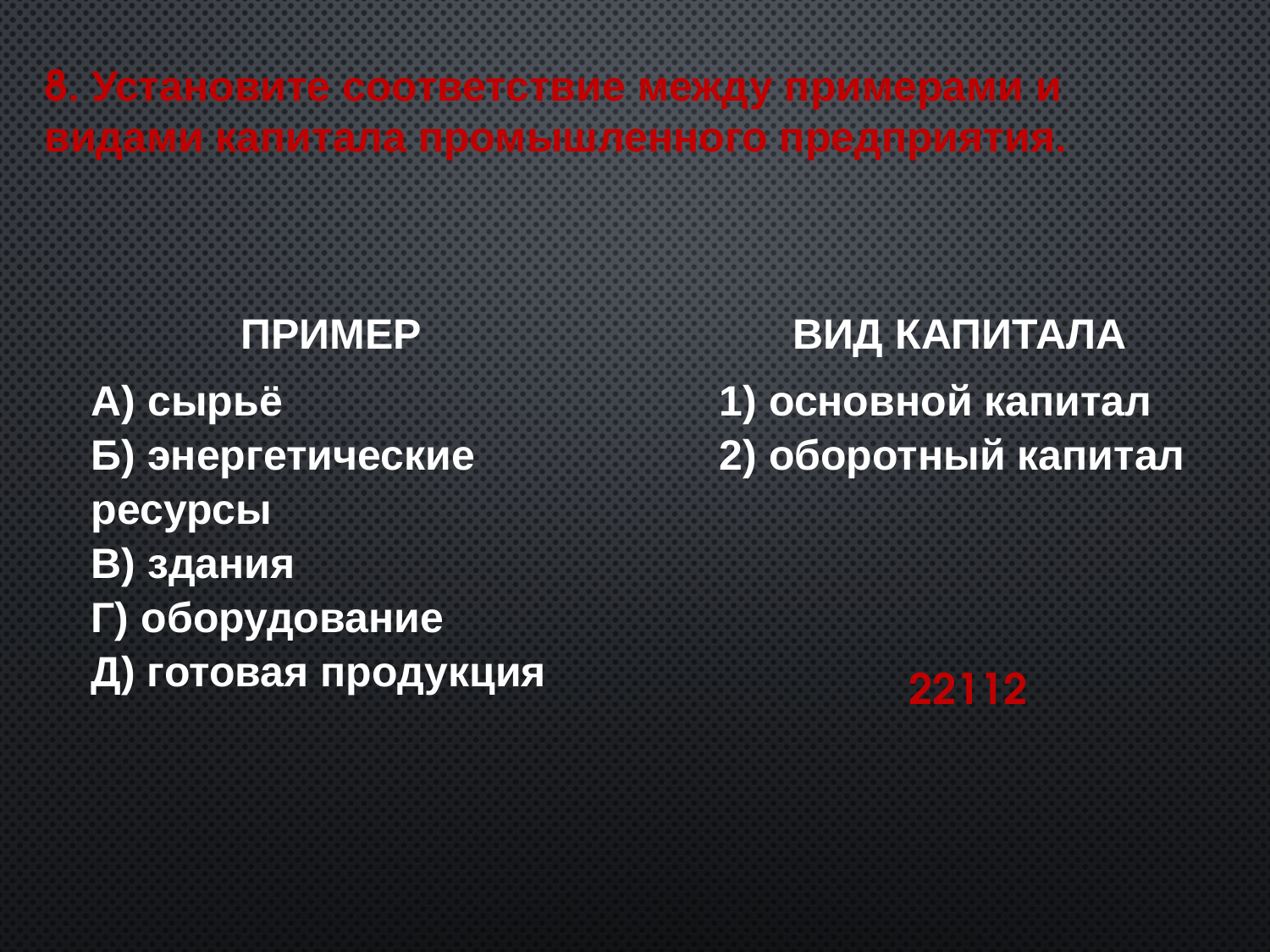

8. Установите соответствие между примерами и видами капитала промышленного предприятия.
| ПРИМЕР |  | ВИД КАПИТАЛА |
| --- | --- | --- |
| А) сырьё Б) энергетические ресурсы В) здания Г) оборудование Д) готовая продукция |  | 1) основной капитал 2) оборотный капитал |
22112